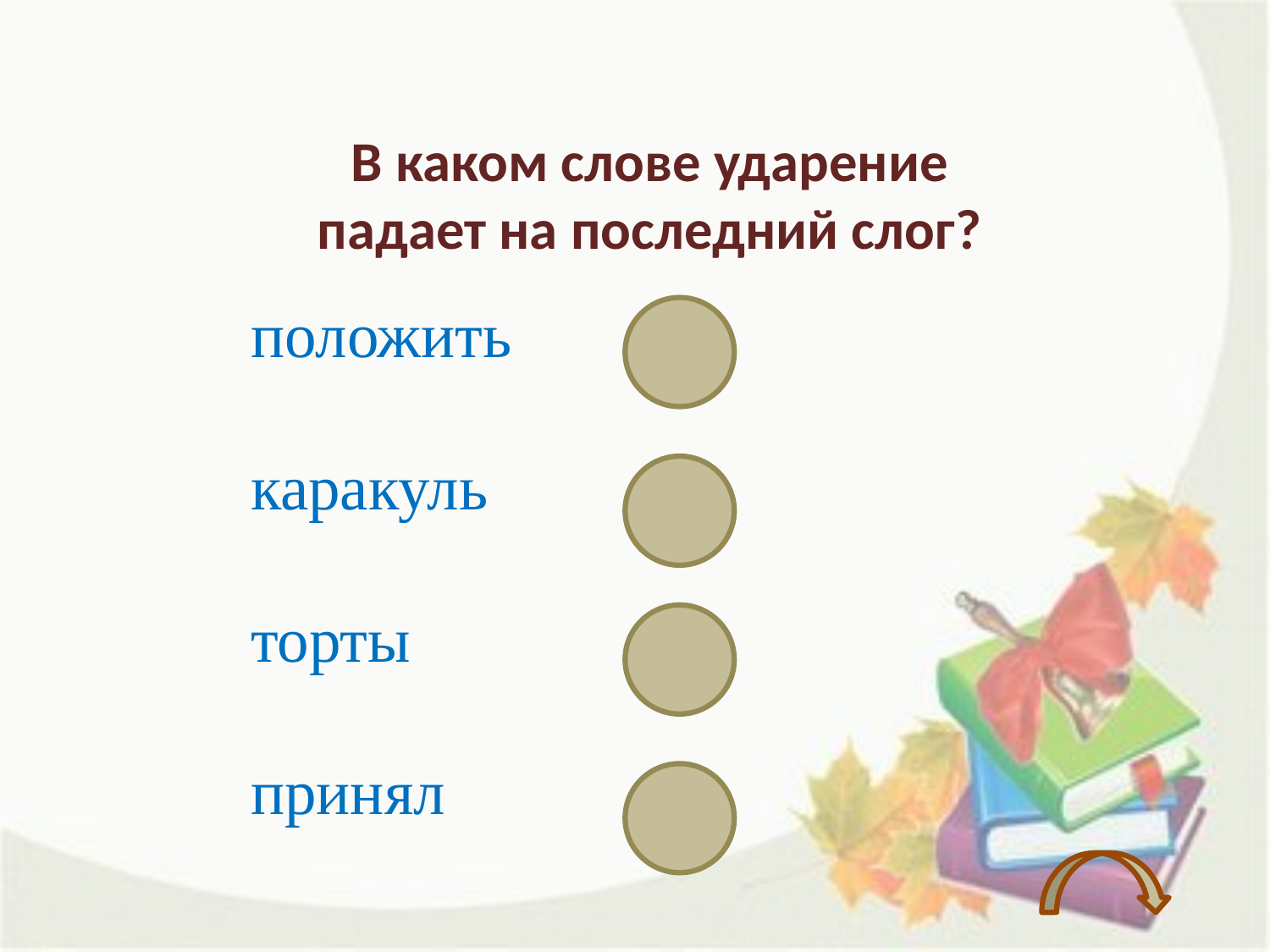

В каком слове ударение падает на последний слог?
положить

каракуль

торты

принял